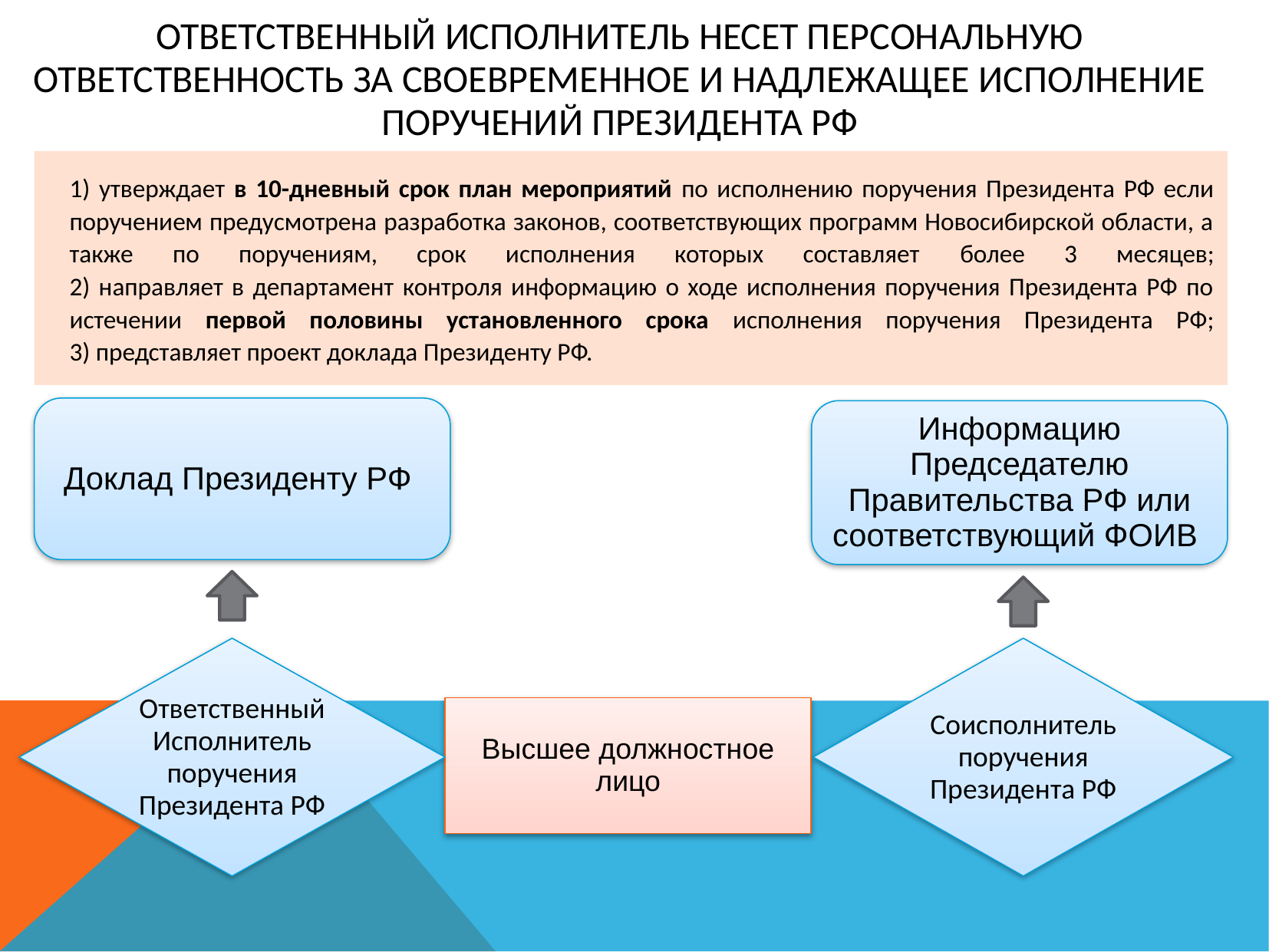

ОТВЕТСТВЕННЫЙ ИСПОЛНИТЕЛЬ НЕСЕТ ПЕРСОНАЛЬНУЮ ОТВЕТСТВЕННОСТЬ ЗА СВОЕВРЕМЕННОЕ И НАДЛЕЖАЩЕЕ ИСПОЛНЕНИЕ ПОРУЧЕНИЙ ПРЕЗИДЕНТА РФ
1) утверждает в 10-дневный срок план мероприятий по исполнению поручения Президента РФ если поручением предусмотрена разработка законов, соответствующих программ Новосибирской области, а также по поручениям, срок исполнения которых составляет более 3 месяцев;
2) направляет в департамент контроля информацию о ходе исполнения поручения Президента РФ по истечении первой половины установленного срока исполнения поручения Президента РФ;
3) представляет проект доклада Президенту РФ.
Доклад Президенту РФ
Информацию Председателю Правительства РФ или соответствующий ФОИВ

Ответственный
Исполнитель поручения Президента РФ
Соисполнитель поручения Президента РФ
Высшее должностное лицо